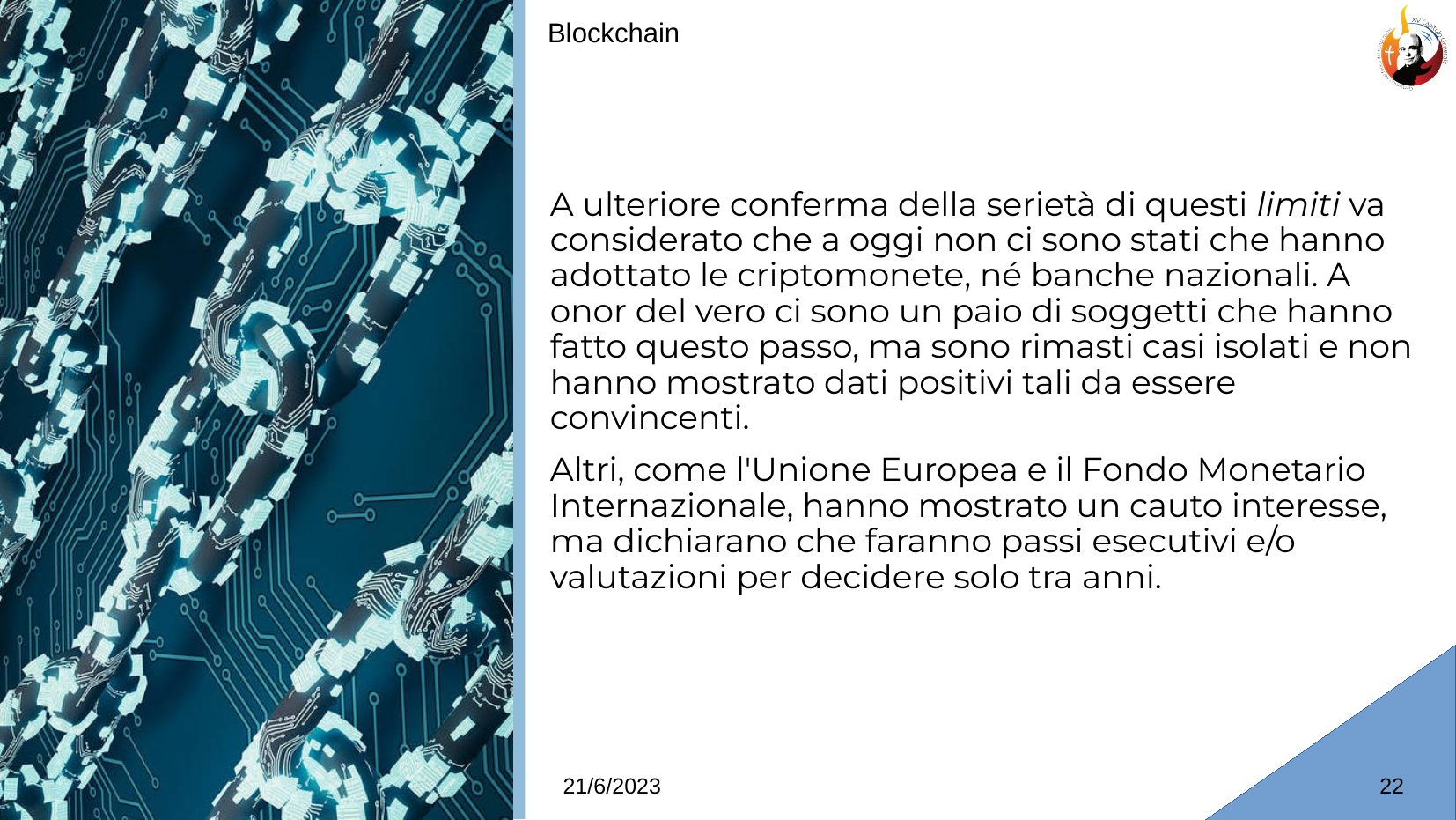

Blockchain
# A ulteriore conferma della serietà di questi limiti va considerato che a oggi non ci sono stati che hanno adottato le criptomonete, né banche nazionali. A onor del vero ci sono un paio di soggetti che hanno fatto questo passo, ma sono rimasti casi isolati e non hanno mostrato dati positivi tali da essere convincenti.
Altri, come l'Unione Europea e il Fondo Monetario Internazionale, hanno mostrato un cauto interesse, ma dichiarano che faranno passi esecutivi e/o valutazioni per decidere solo tra anni.